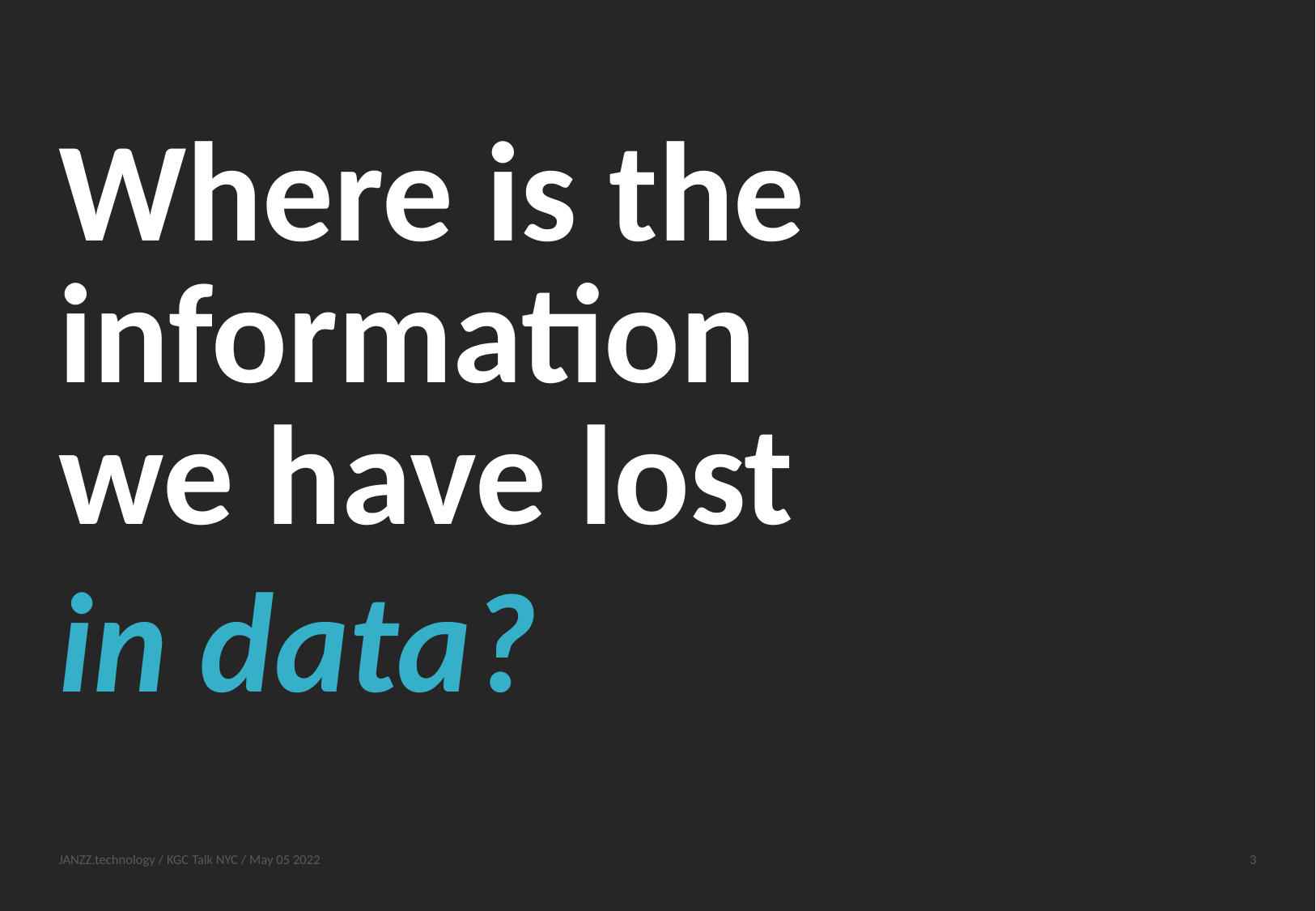

# Where is the information we have lost
in data?
JANZZ.technology / KGC Talk NYC / May 05 2022
3